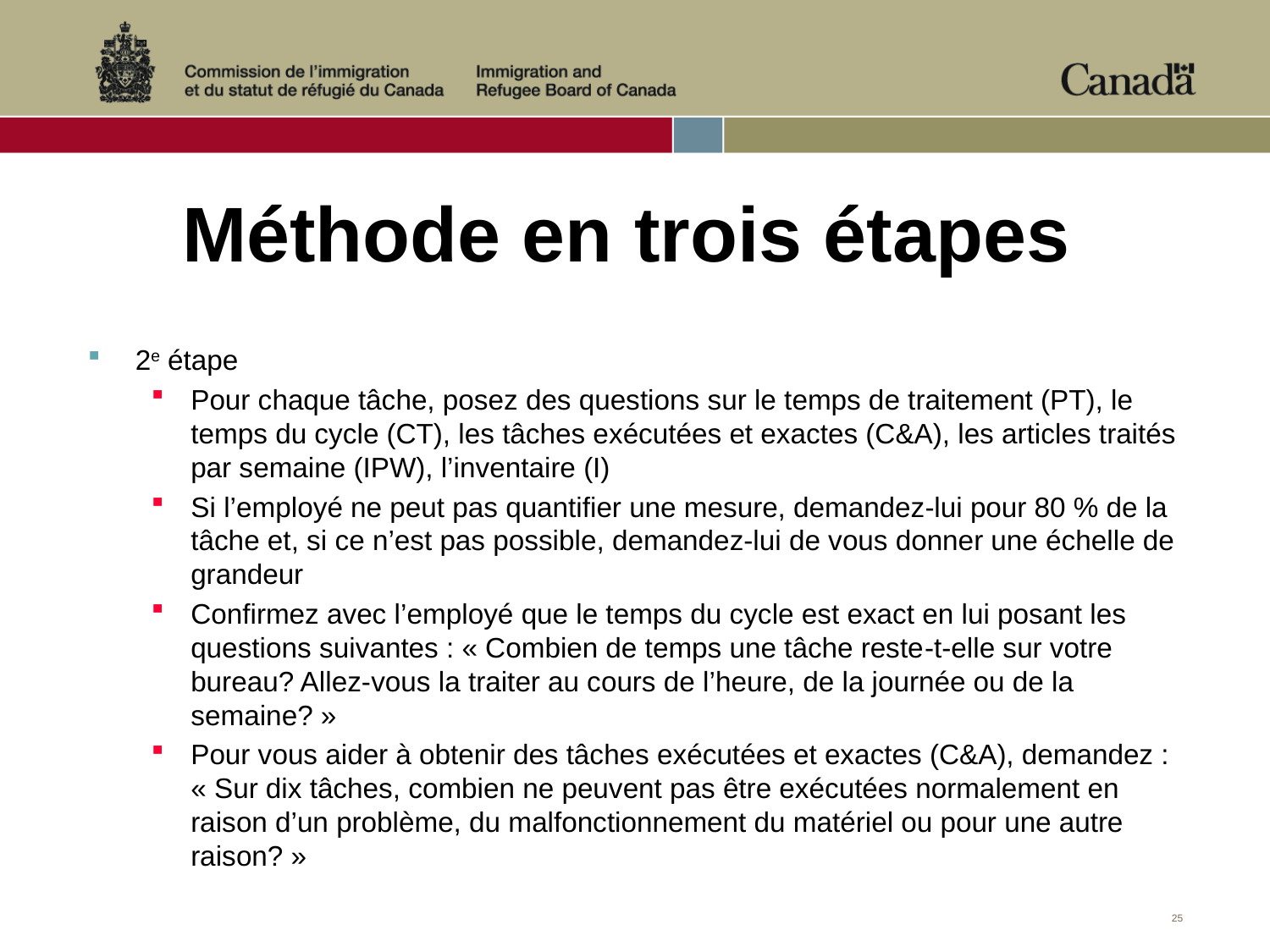

# Méthode en trois étapes
2e étape
Pour chaque tâche, posez des questions sur le temps de traitement (PT), le temps du cycle (CT), les tâches exécutées et exactes (C&A), les articles traités par semaine (IPW), l’inventaire (I)
Si l’employé ne peut pas quantifier une mesure, demandez-lui pour 80 % de la tâche et, si ce n’est pas possible, demandez-lui de vous donner une échelle de grandeur
Confirmez avec l’employé que le temps du cycle est exact en lui posant les questions suivantes : « Combien de temps une tâche reste­-t-elle sur votre bureau? Allez-­vous la traiter au cours de l’heure, de la journée ou de la semaine? »
Pour vous aider à obtenir des tâches exécutées et exactes (C&A), demandez : « Sur dix tâches, combien ne peuvent pas être exécutées normalement en raison d’un problème, du malfonctionnement du matériel ou pour une autre raison? »
25